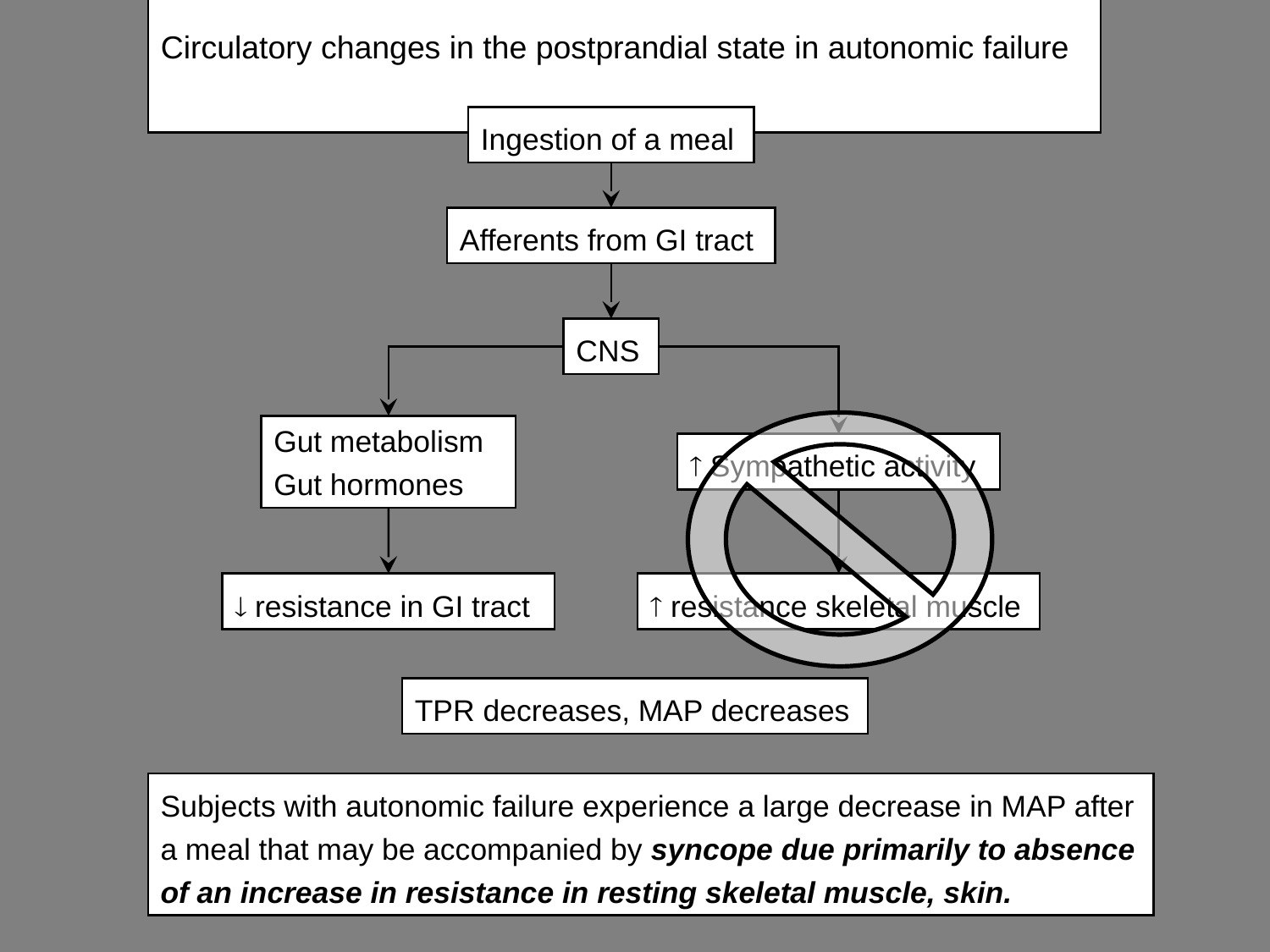

# Circulatory changes in the postprandial state in autonomic failure
Ingestion of a meal
Afferents from GI tract
CNS

Gut metabolism
Gut hormones
↑ Sympathetic activity
↑ resistance skeletal muscle
↓ resistance in GI tract
TPR decreases, MAP decreases
Subjects with autonomic failure experience a large decrease in MAP after a meal that may be accompanied by syncope due primarily to absence of an increase in resistance in resting skeletal muscle, skin.